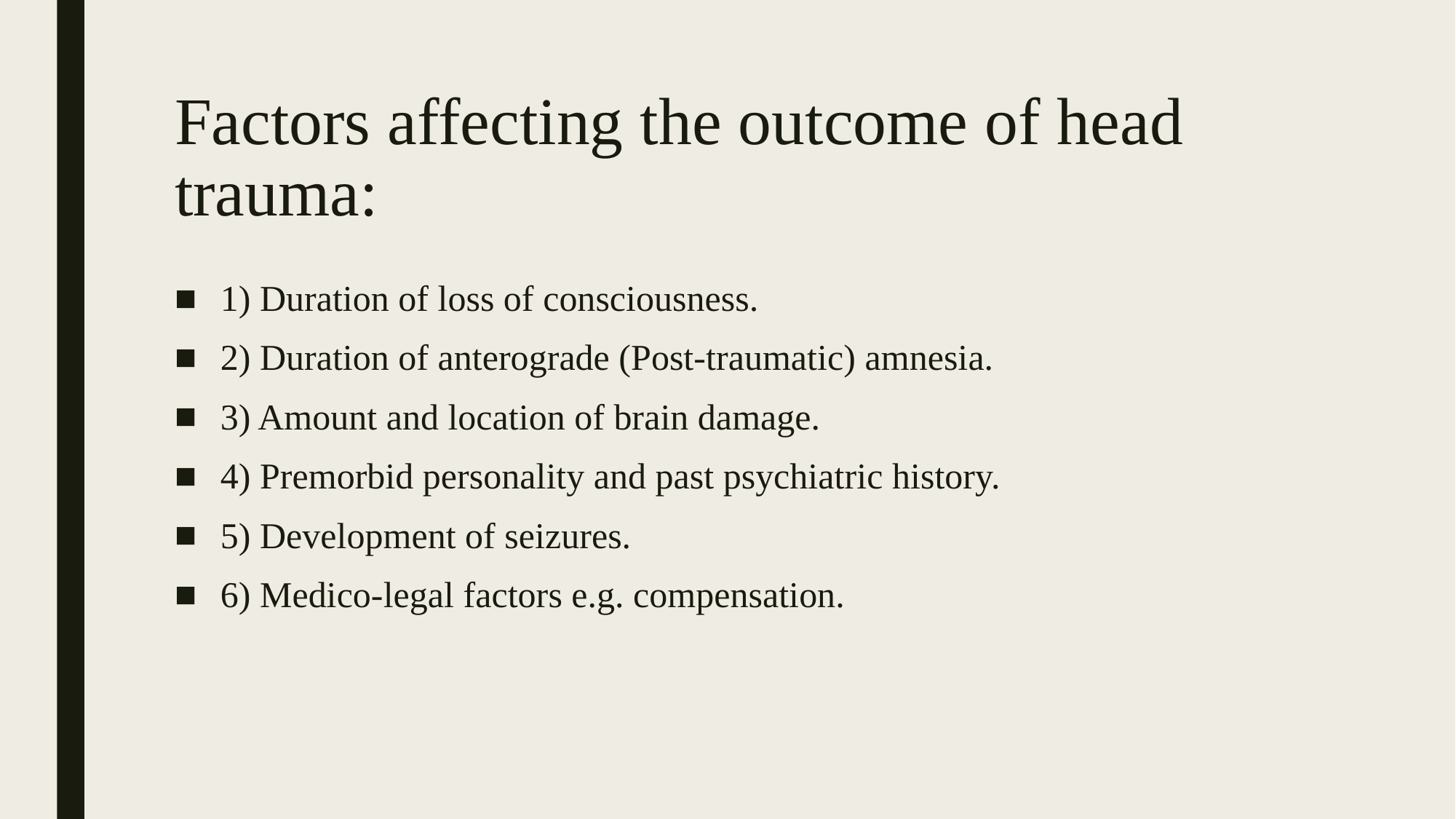

# Factors affecting the outcome of head trauma:
1) Duration of loss of consciousness.
2) Duration of anterograde (Post-traumatic) amnesia.
3) Amount and location of brain damage.
4) Premorbid personality and past psychiatric history.
5) Development of seizures.
6) Medico-legal factors e.g. compensation.